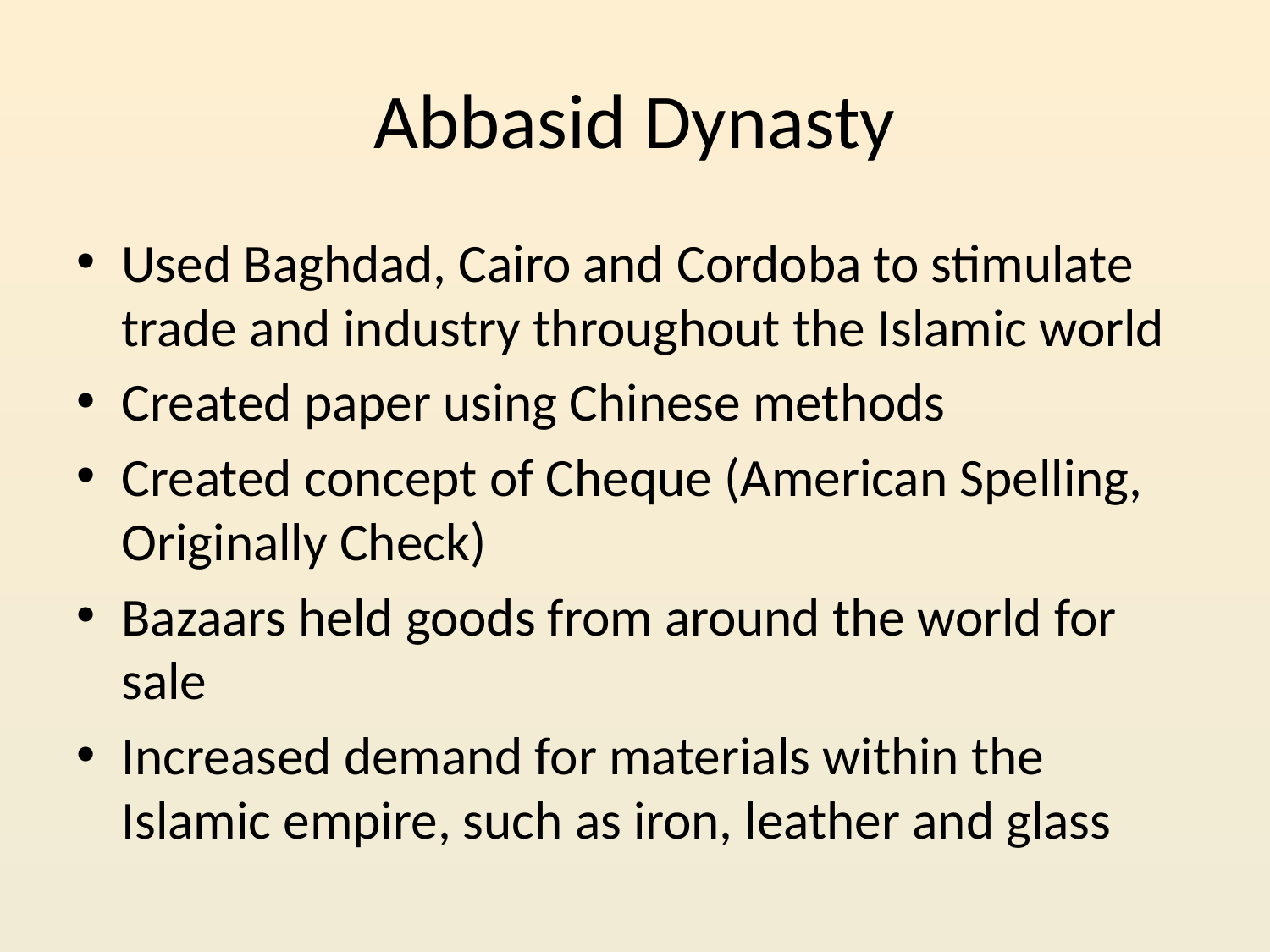

# Abbasid Dynasty
Used Baghdad, Cairo and Cordoba to stimulate trade and industry throughout the Islamic world
Created paper using Chinese methods
Created concept of Cheque (American Spelling, Originally Check)
Bazaars held goods from around the world for sale
Increased demand for materials within the Islamic empire, such as iron, leather and glass